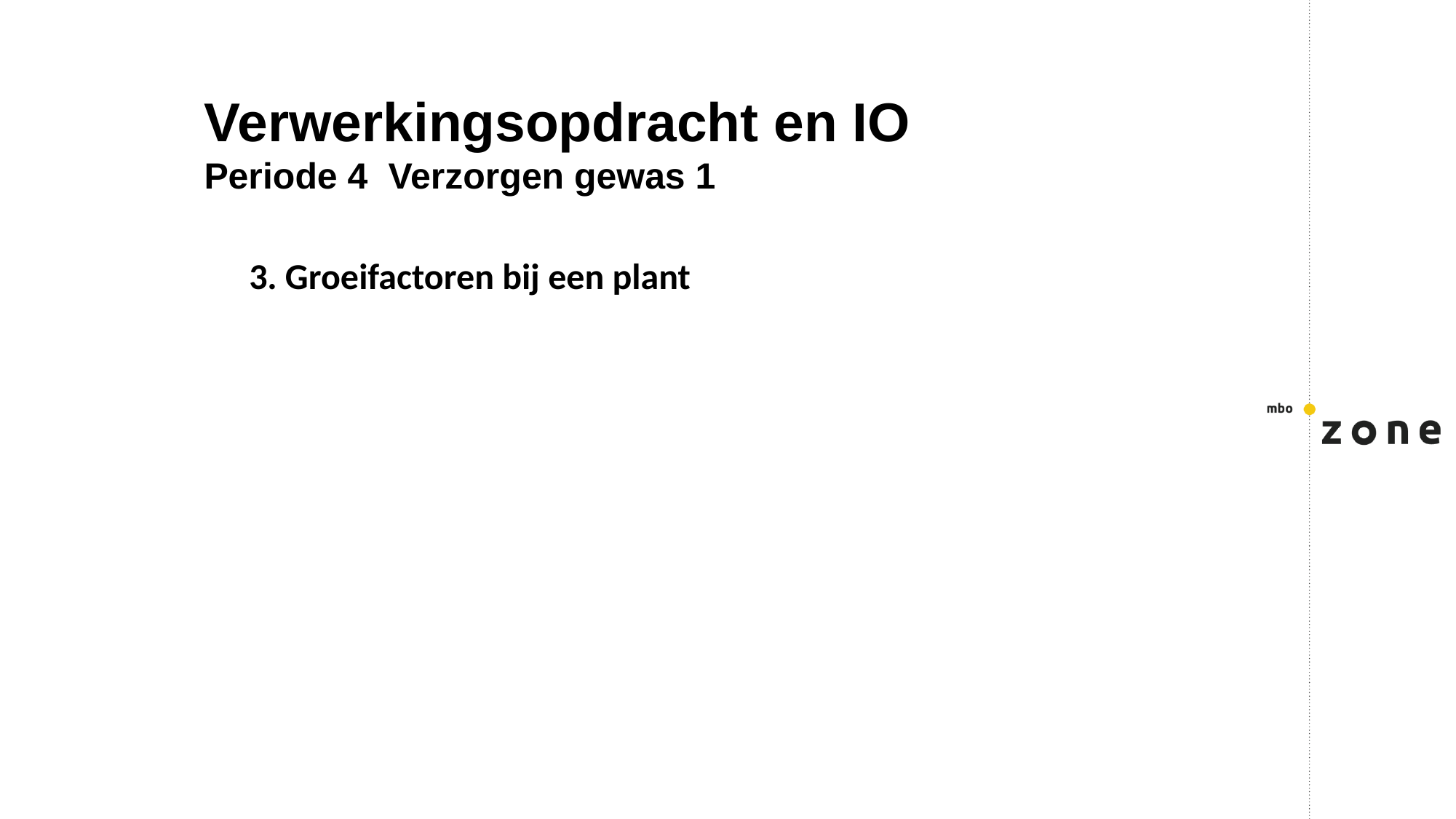

Verwerkingsopdracht en IO
Periode 4  Verzorgen gewas 1

3. Groeifactoren bij een plant